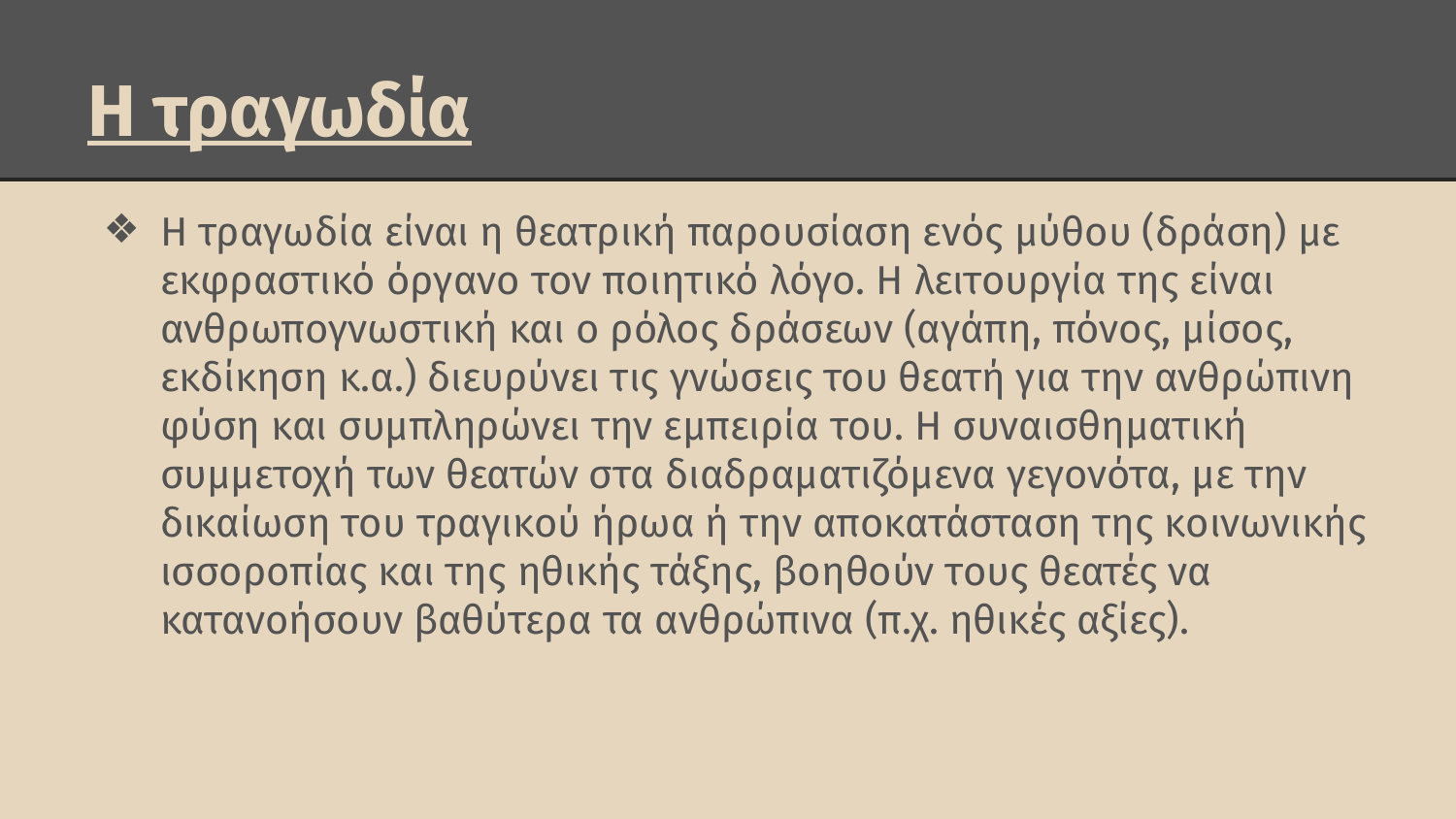

# Η τραγωδία
Η τραγωδία είναι η θεατρική παρουσίαση ενός μύθου (δράση) με εκφραστικό όργανο τον ποιητικό λόγο. Η λειτουργία της είναι ανθρωπογνωστική και ο ρόλος δράσεων (αγάπη, πόνος, μίσος, εκδίκηση κ.α.) διευρύνει τις γνώσεις του θεατή για την ανθρώπινη φύση και συμπληρώνει την εμπειρία του. Η συναισθηματική συμμετοχή των θεατών στα διαδραματιζόμενα γεγονότα, με την δικαίωση του τραγικού ήρωα ή την αποκατάσταση της κοινωνικής ισσοροπίας και της ηθικής τάξης, βοηθούν τους θεατές να κατανοήσουν βαθύτερα τα ανθρώπινα (π.χ. ηθικές αξίες).